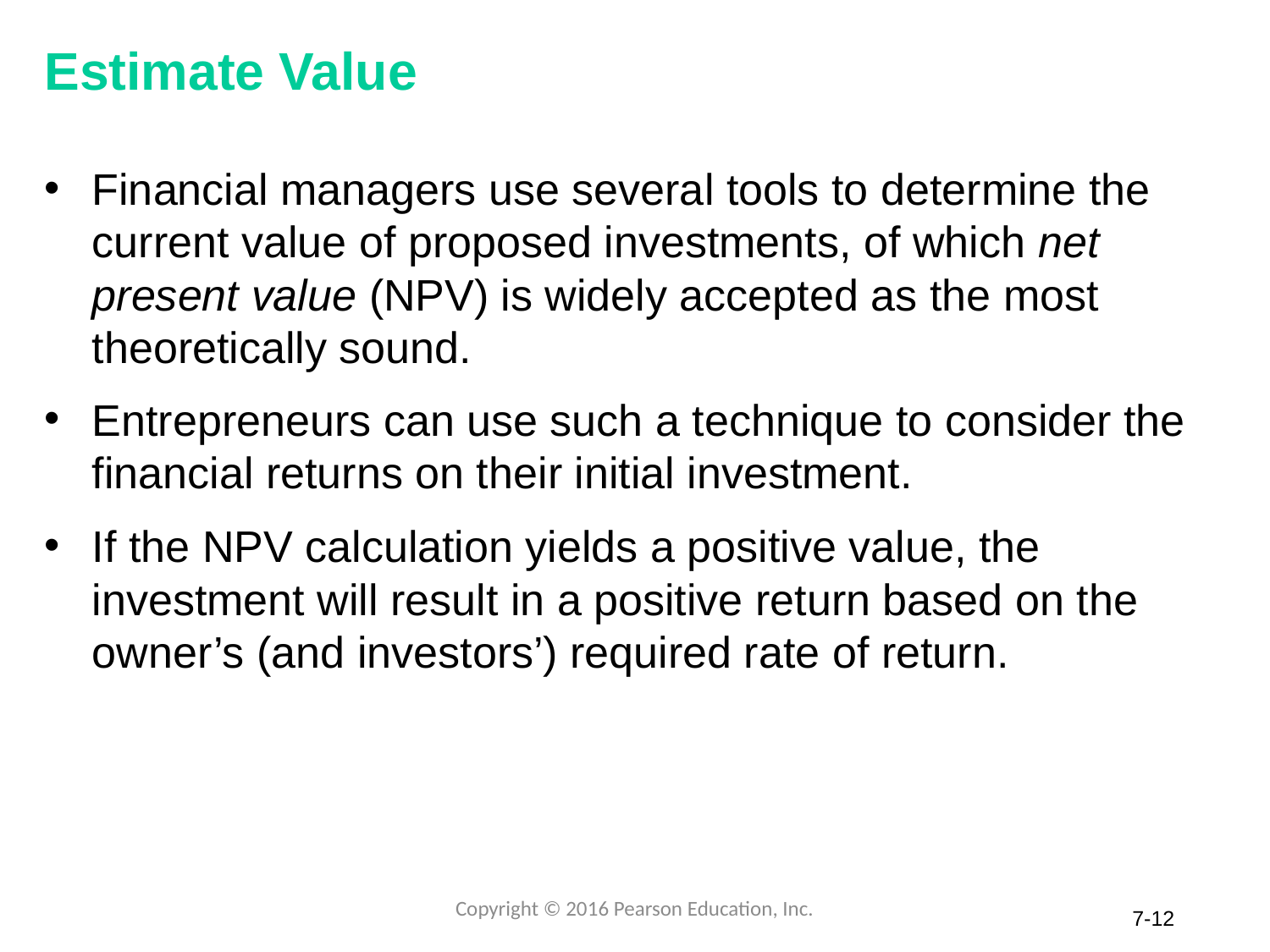

# Estimate Value
Financial managers use several tools to determine the current value of proposed investments, of which net present value (NPV) is widely accepted as the most theoretically sound.
Entrepreneurs can use such a technique to consider the financial returns on their initial investment.

If the NPV calculation yields a positive value, the investment will result in a positive return based on the owner’s (and investors’) required rate of return.
Copyright © 2016 Pearson Education, Inc.